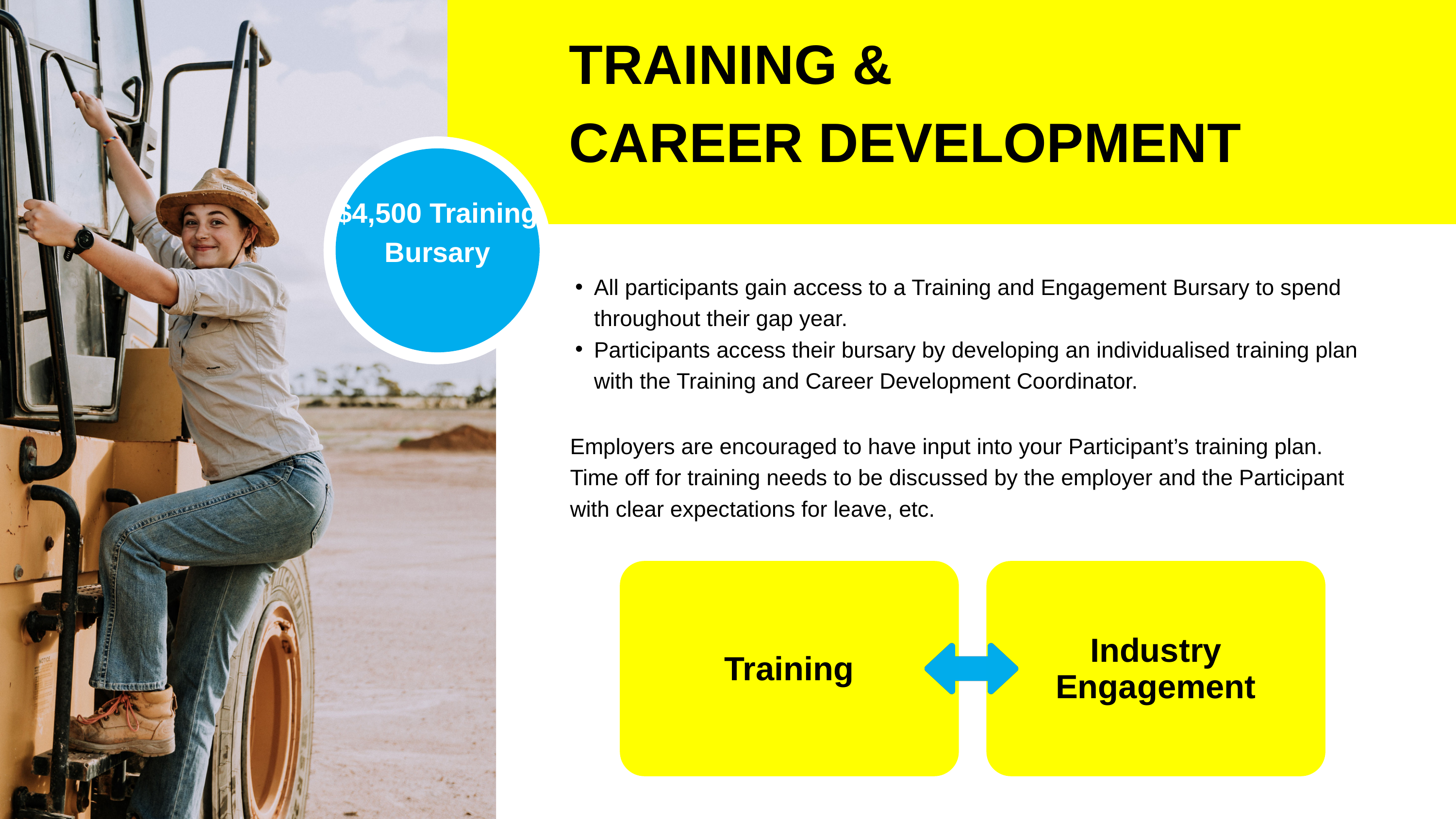

TRAINING &
CAREER DEVELOPMENT

$4,500 Training Bursary
All participants gain access to a Training and Engagement Bursary to spend throughout their gap year.
Participants access their bursary by developing an individualised training plan with the Training and Career Development Coordinator.

Employers are encouraged to have input into your Participant’s training plan. Time off for training needs to be discussed by the employer and the Participant with clear expectations for leave, etc.

Training

Industry
Engagement